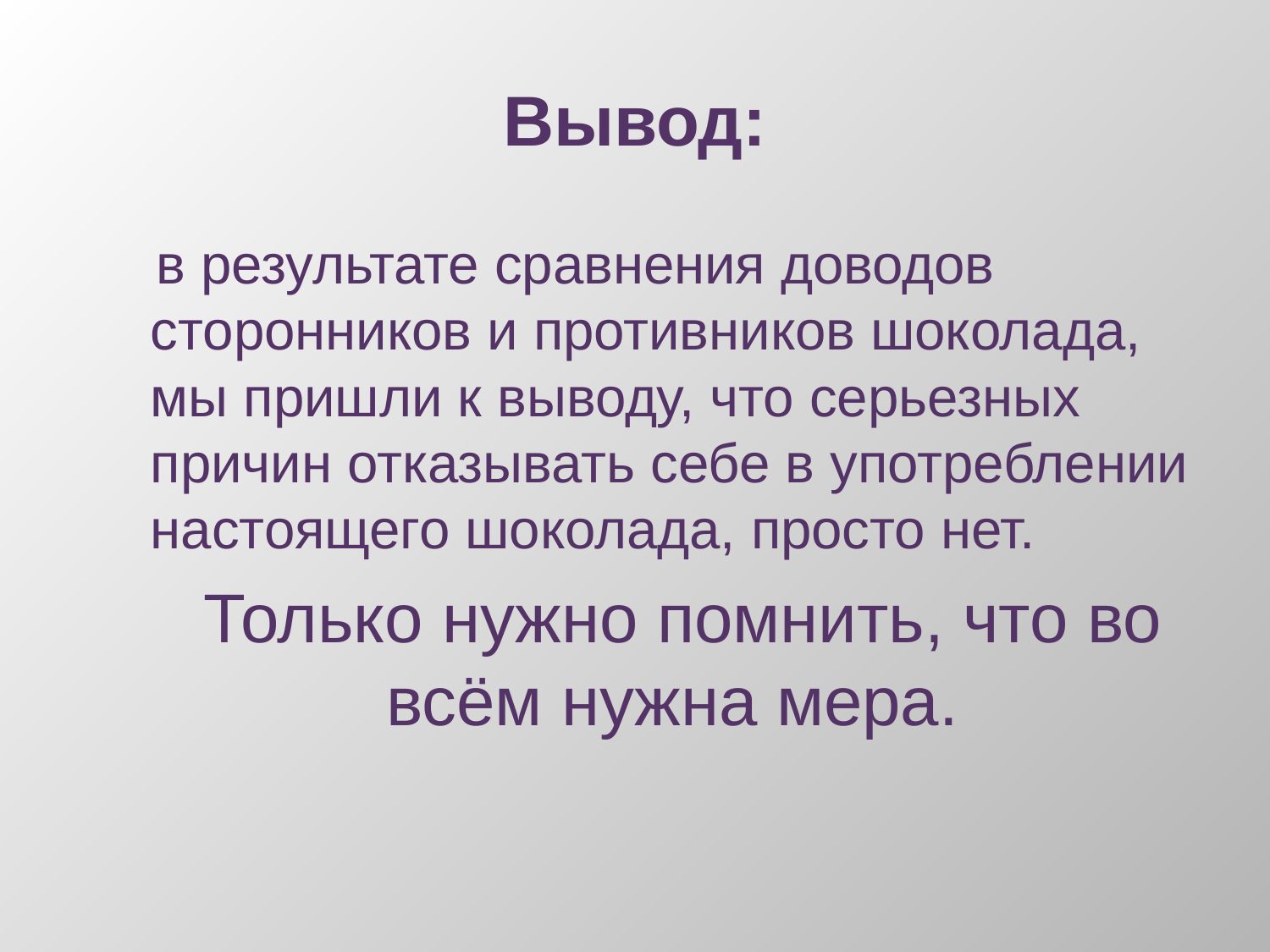

# Вывод:
    в результате сравнения доводов сторонников и противников шоколада, мы пришли к выводу, что серьезных причин отказывать себе в употреблении настоящего шоколада, просто нет.
     Только нужно помнить, что во всём нужна мера.